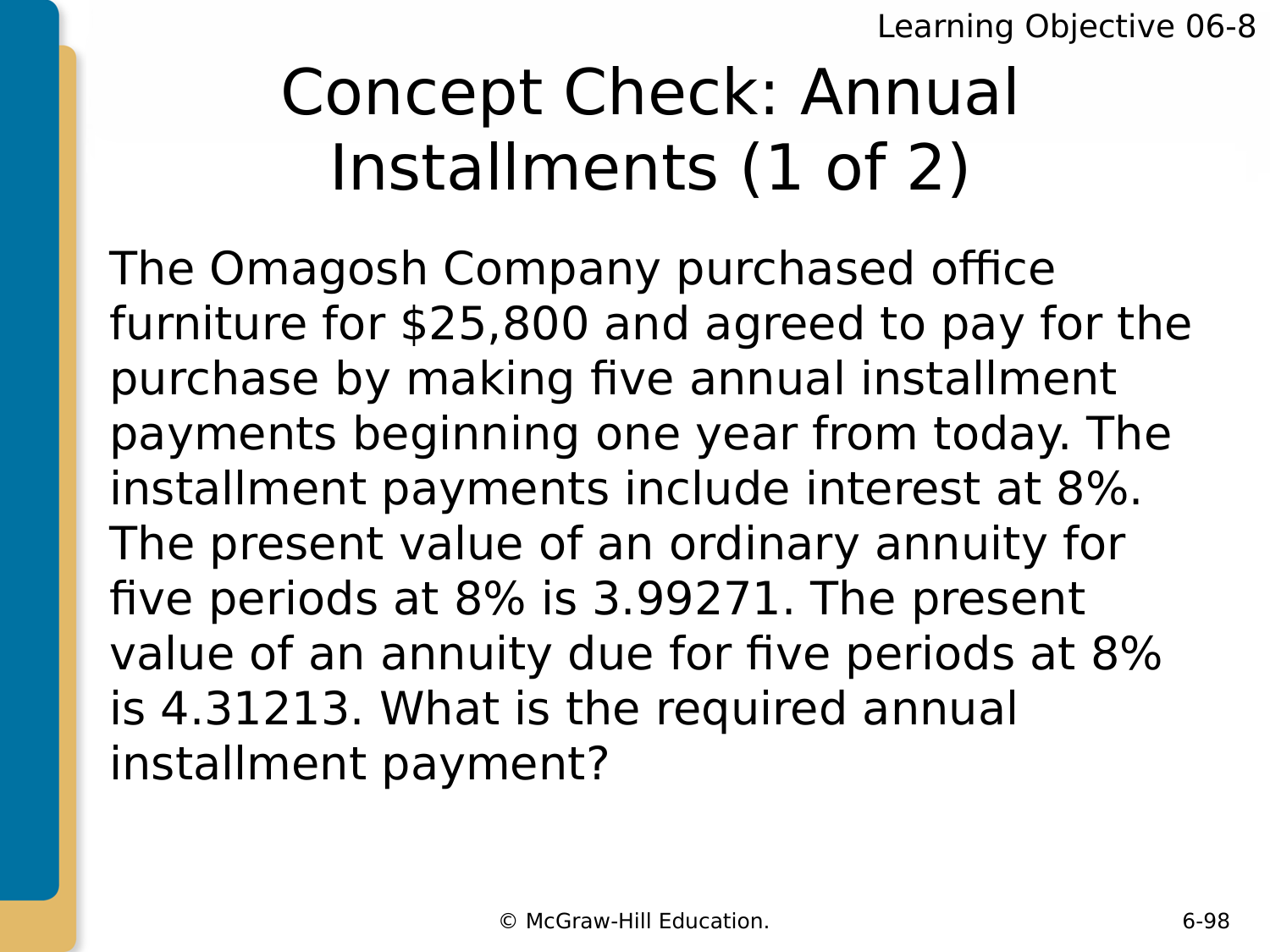

Learning Objective 06-8
# Concept Check: Annual Installments (1 of 2)
The Omagosh Company purchased office furniture for $25,800 and agreed to pay for the purchase by making five annual installment payments beginning one year from today. The installment payments include interest at 8%. The present value of an ordinary annuity for five periods at 8% is 3.99271. The present value of an annuity due for five periods at 8% is 4.31213. What is the required annual installment payment?